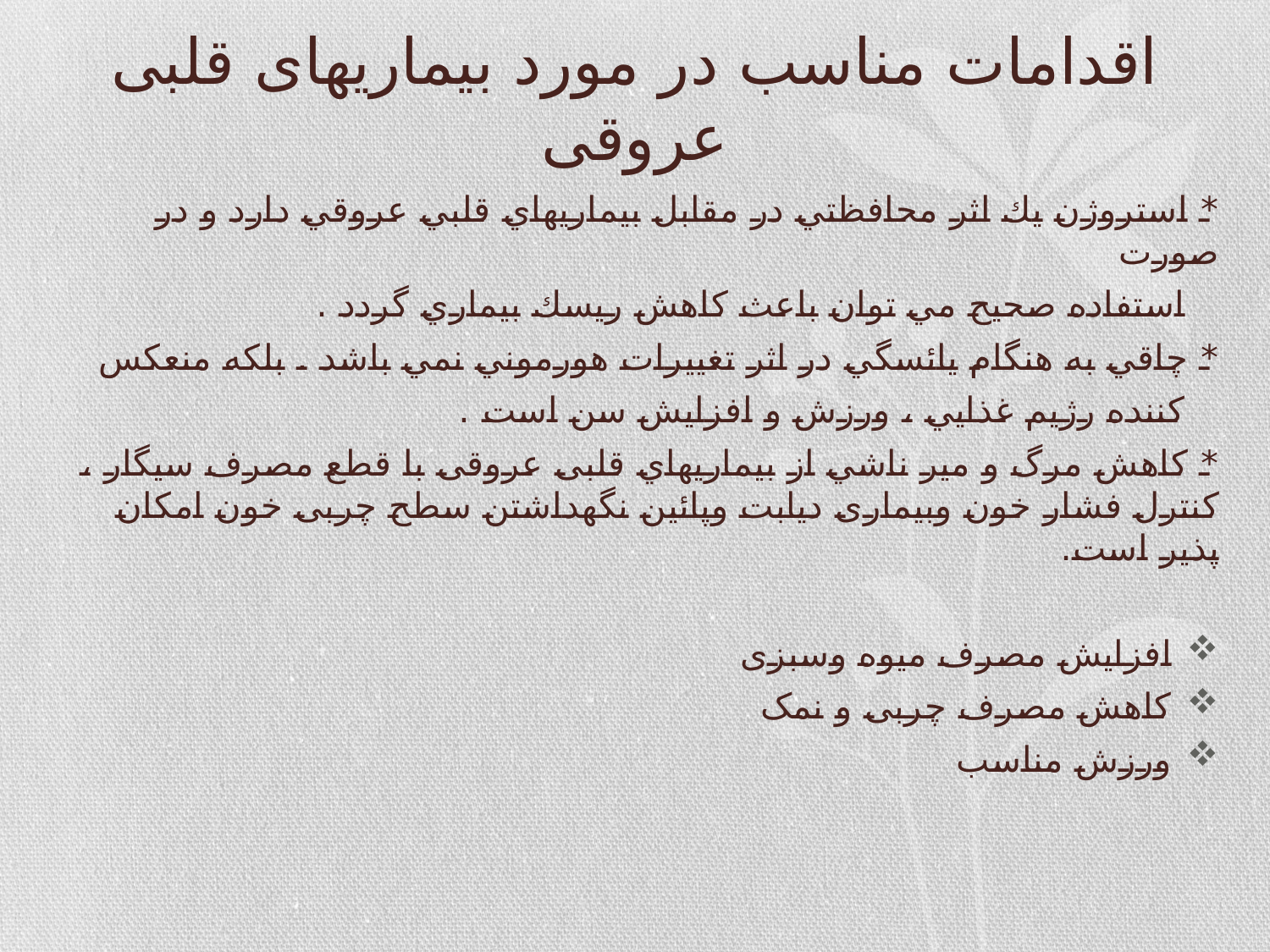

# اقدامات مناسب در مورد بیماریهای قلبی عروقی
* استروژن يك اثر محافظتي در مقابل بيماريهاي قلبي عروقي دارد و در صورت
   استفاده صحيح مي توان باعث كاهش ريسك بيماري گردد .
* چاقي به هنگام يائسگي در اثر تغييرات هورموني نمي باشد . بلكه منعكس
   كننده رژيم غذايي ، ورزش و افزايش سن است .
* كاهش مرگ و مير ناشي از بيماريهاي قلبی عروقی با قطع مصرف سيگار ، كنترل فشار خون وبیماری دیابت وپائین نگهداشتن سطح چربی خون امکان پذیر است.

افزایش مصرف میوه وسبزی
کاهش مصرف چربی و نمک
ورزش مناسب